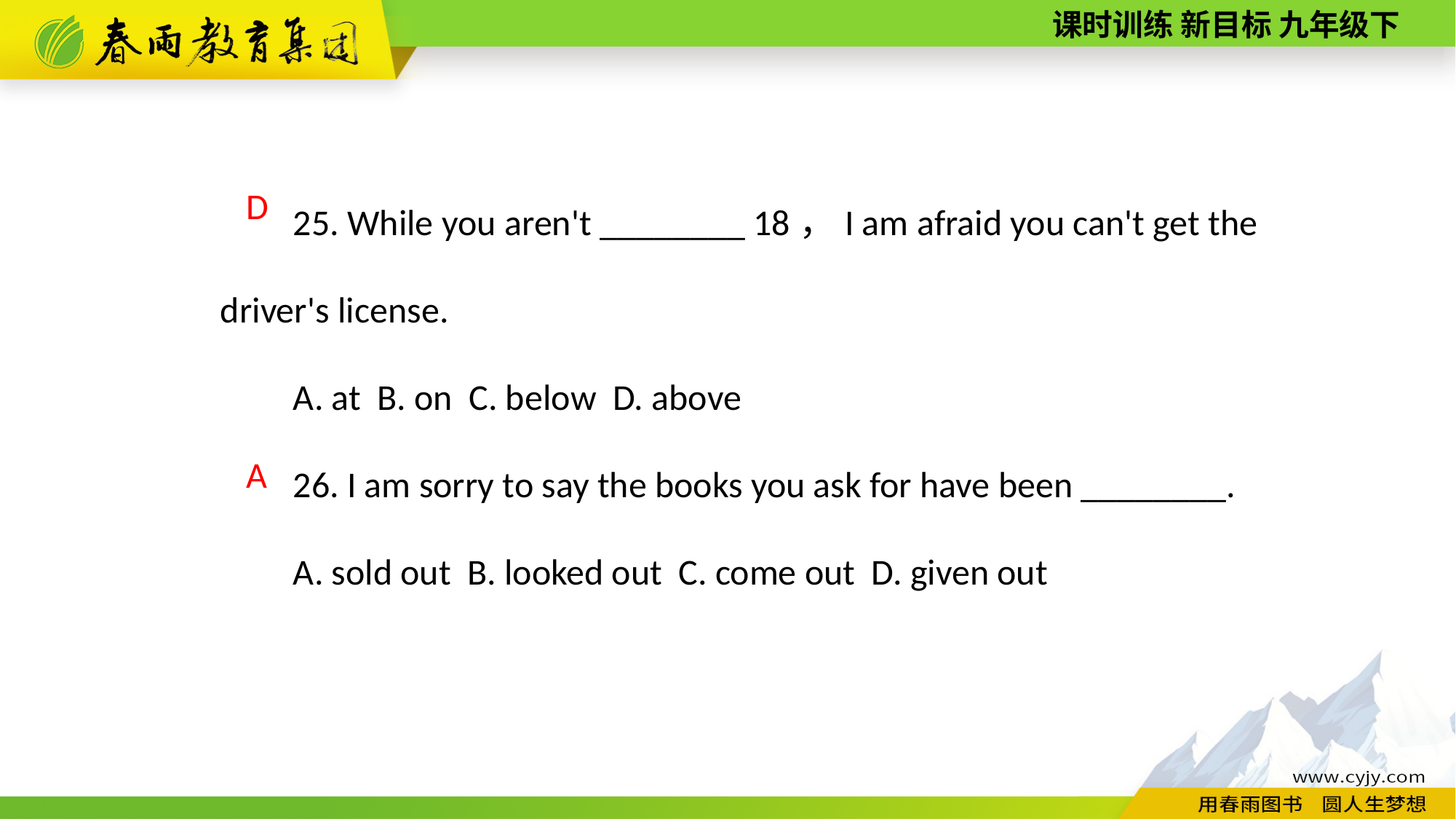

25. While you aren't ________ 18，I am afraid you can't get the driver's license.
A. at  B. on  C. below  D. above
26. I am sorry to say the books you ask for have been ________.
A. sold out  B. looked out  C. come out  D. given out
D
A